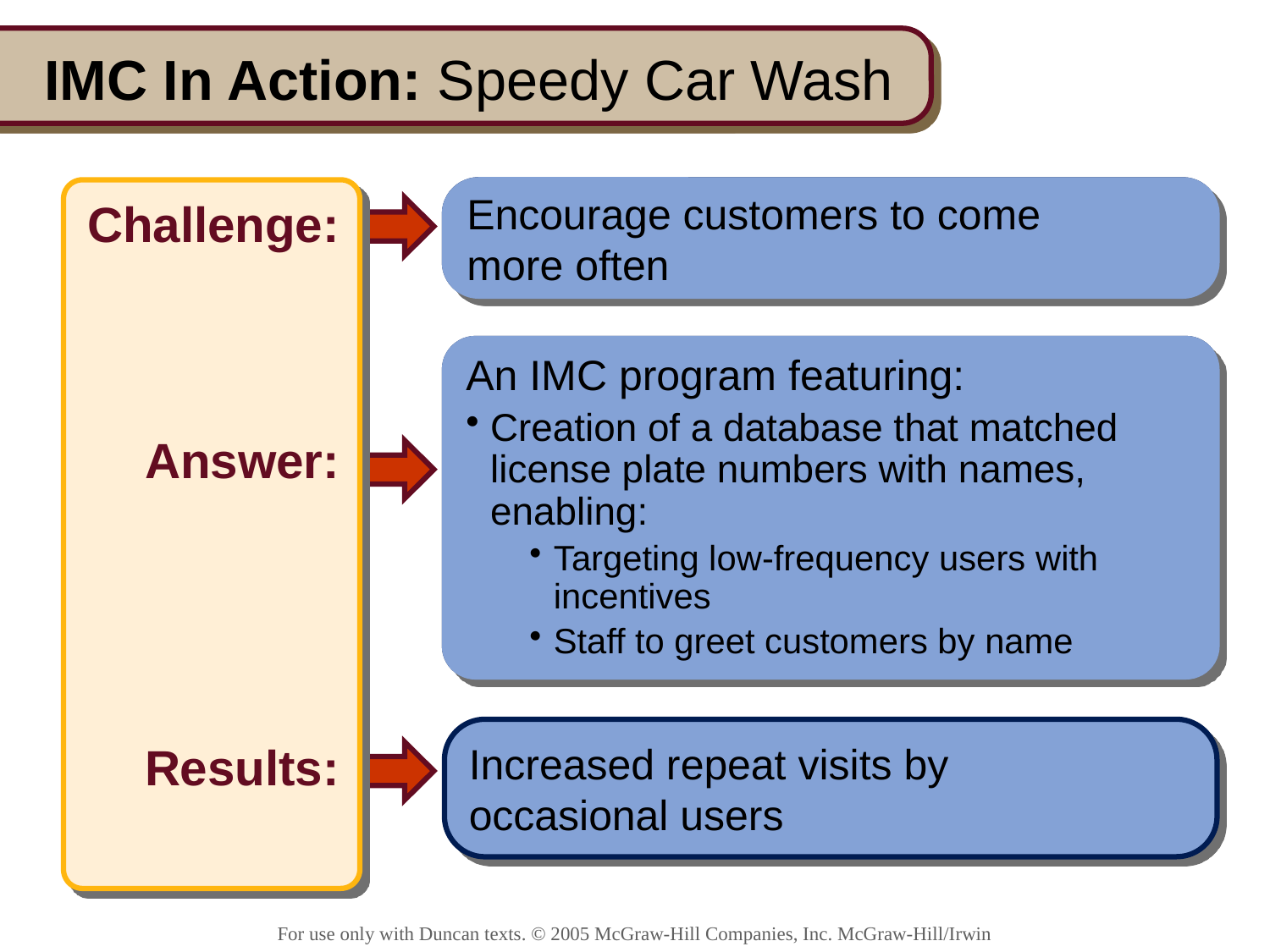

# IMC In Action: Speedy Car Wash

Challenge:
Answer:
Results:
Encourage customers to come
more often

Encourage customers to come
more often
An IMC program featuring:
Creation of a database that matched license plate numbers with names, enabling:
Targeting low-frequency users with incentives
Staff to greet customers by name

An IMC program featuring:
Creation of a database that matched license plate numbers with names, enabling:
Targeting low-frequency users with incentives
Staff to greet customers by name
Increased repeat visits by
occasional users